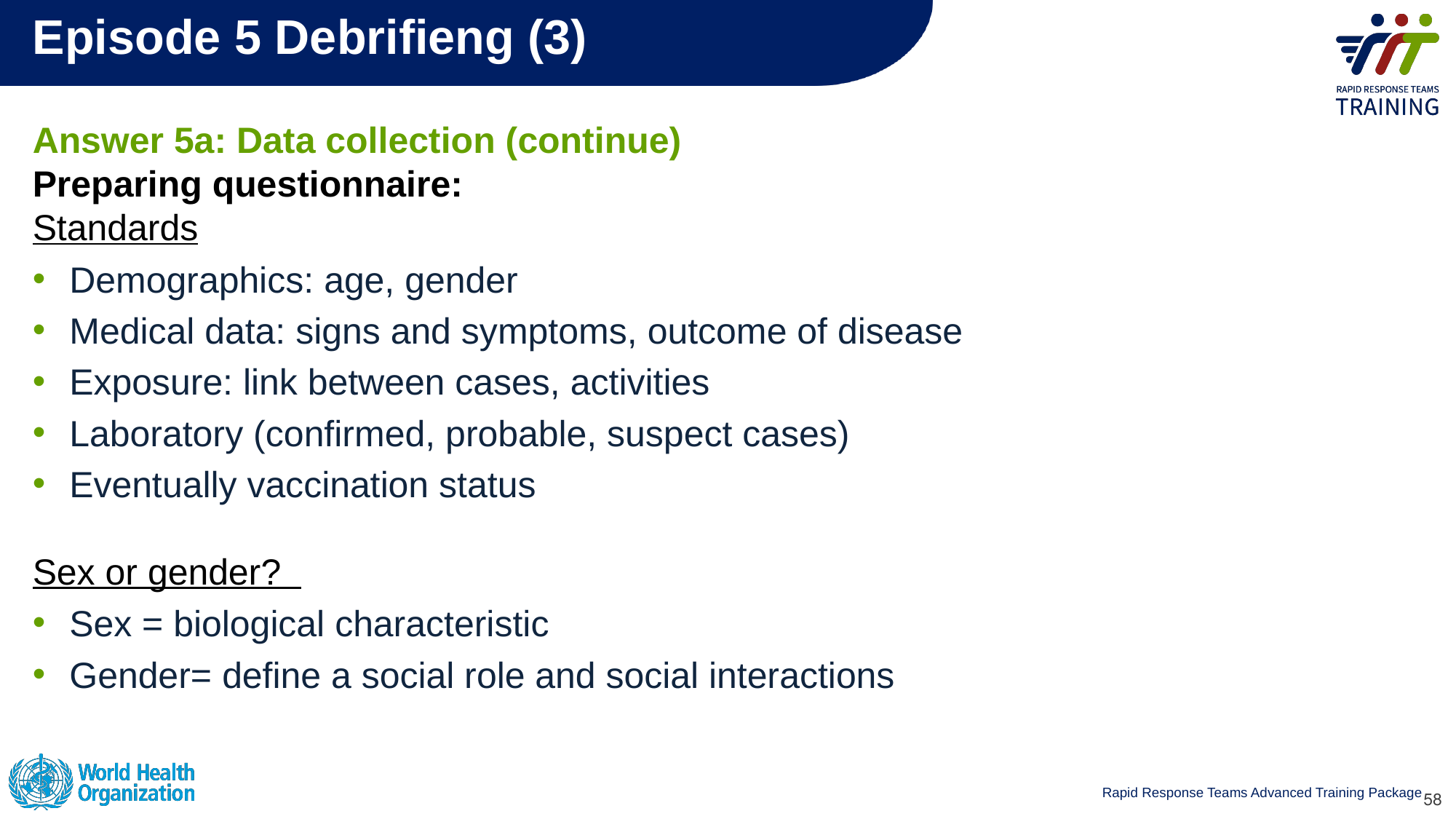

# Episode 5 Debrifieng (3)
Answer 5a: Data collection (continue)
Preparing questionnaire:
Standards
Demographics: age, gender
Medical data: signs and symptoms, outcome of disease
Exposure: link between cases, activities
Laboratory (confirmed, probable, suspect cases)
Eventually vaccination status

Sex or gender?
Sex = biological characteristic
Gender= define a social role and social interactions